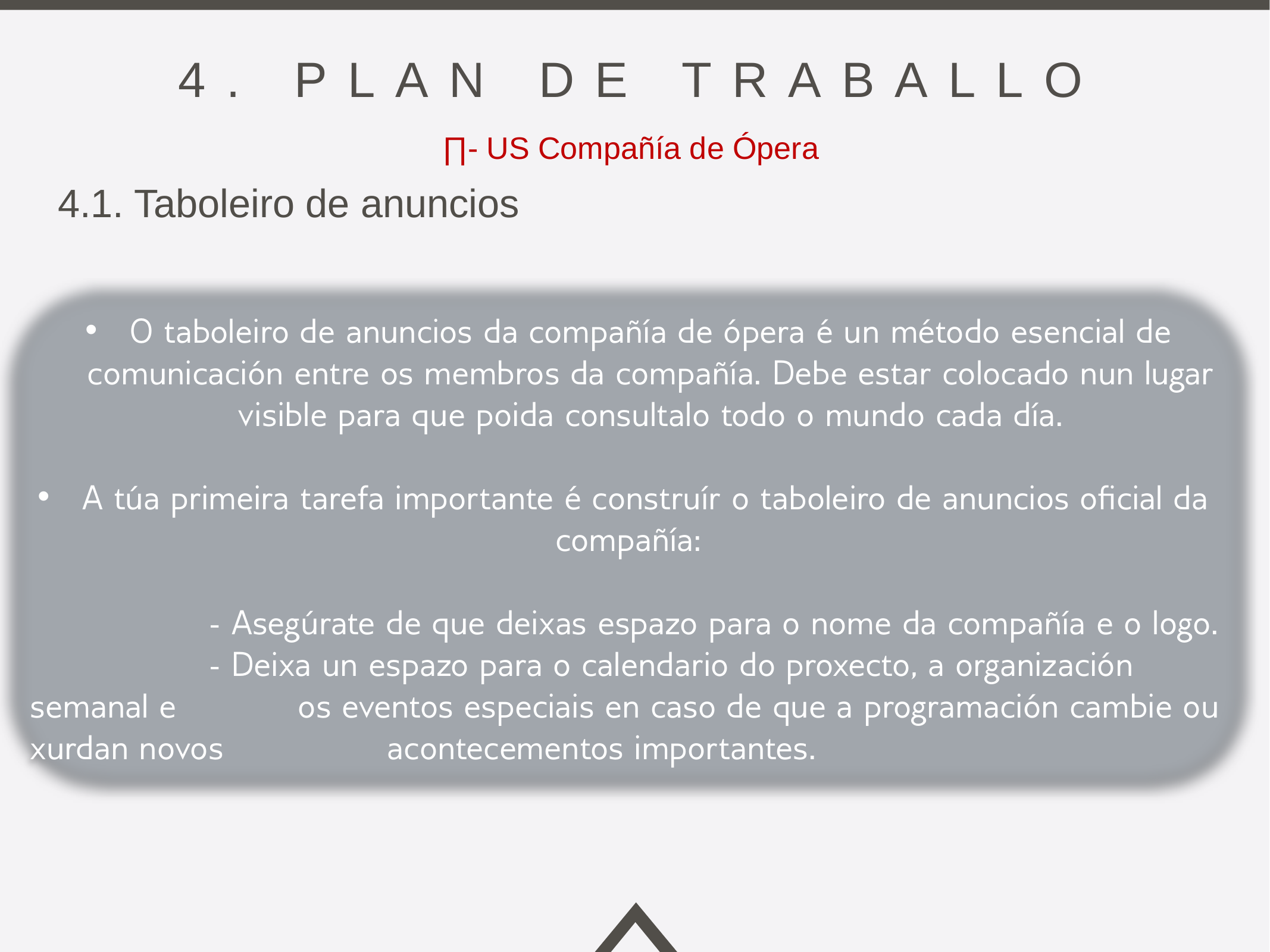

4. plan de traballo
∏- US Compañía de Ópera
4.1. Taboleiro de anuncios
O taboleiro de anuncios da compañía de ópera é un método esencial de comunicación entre os membros da compañía. Debe estar colocado nun lugar visible para que poida consultalo todo o mundo cada día.

A túa primeira tarefa importante é construír o taboleiro de anuncios oficial da
compañía:

		- Asegúrate de que deixas espazo para o nome da compañía e o logo.
		- Deixa un espazo para o calendario do proxecto, a organización semanal e  		os eventos especiais en caso de que a programación cambie ou xurdan novos 		acontecementos importantes.